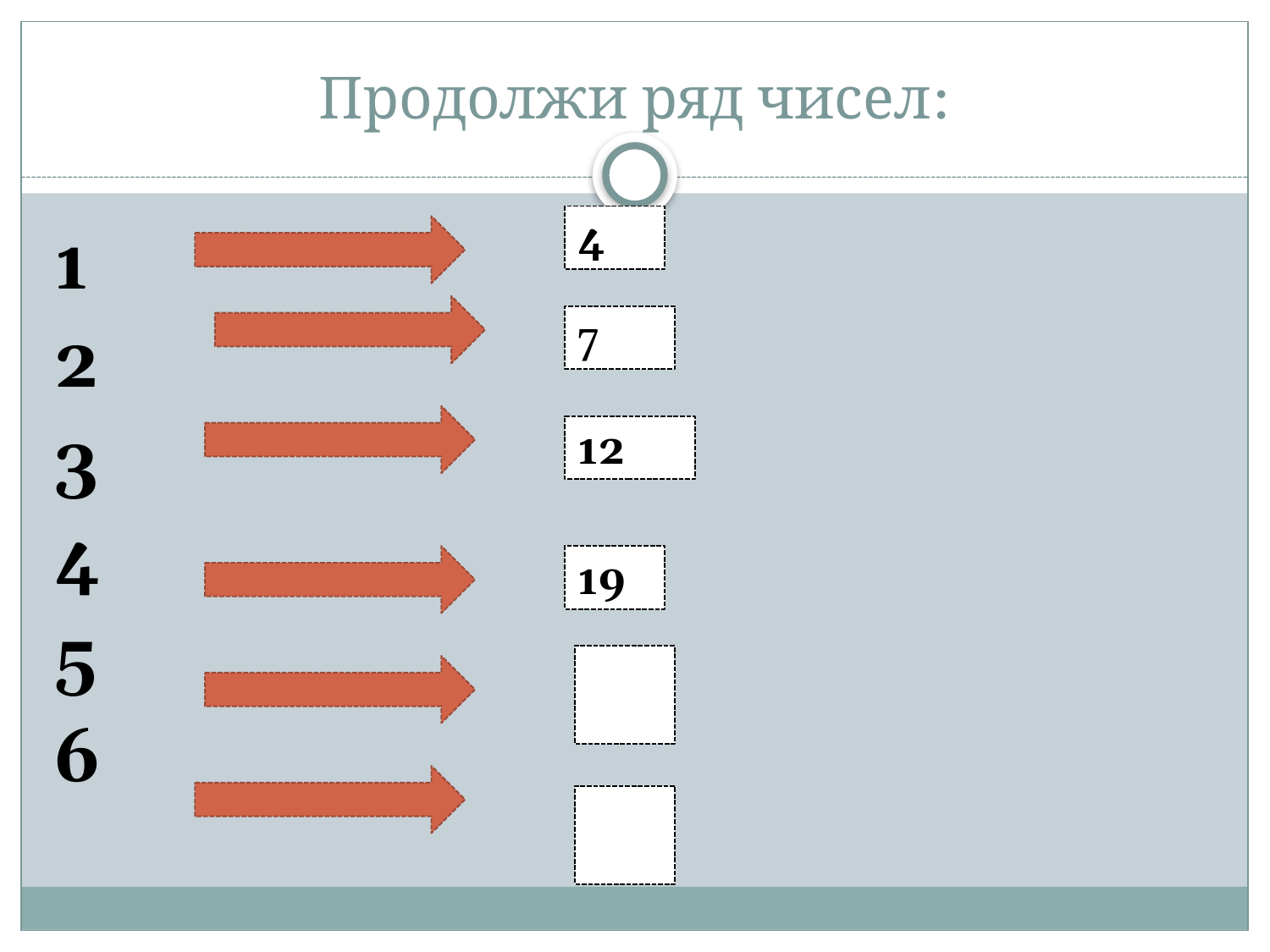

# Продолжи ряд чисел:
4
1
2
3
4
5
6

7

12

19